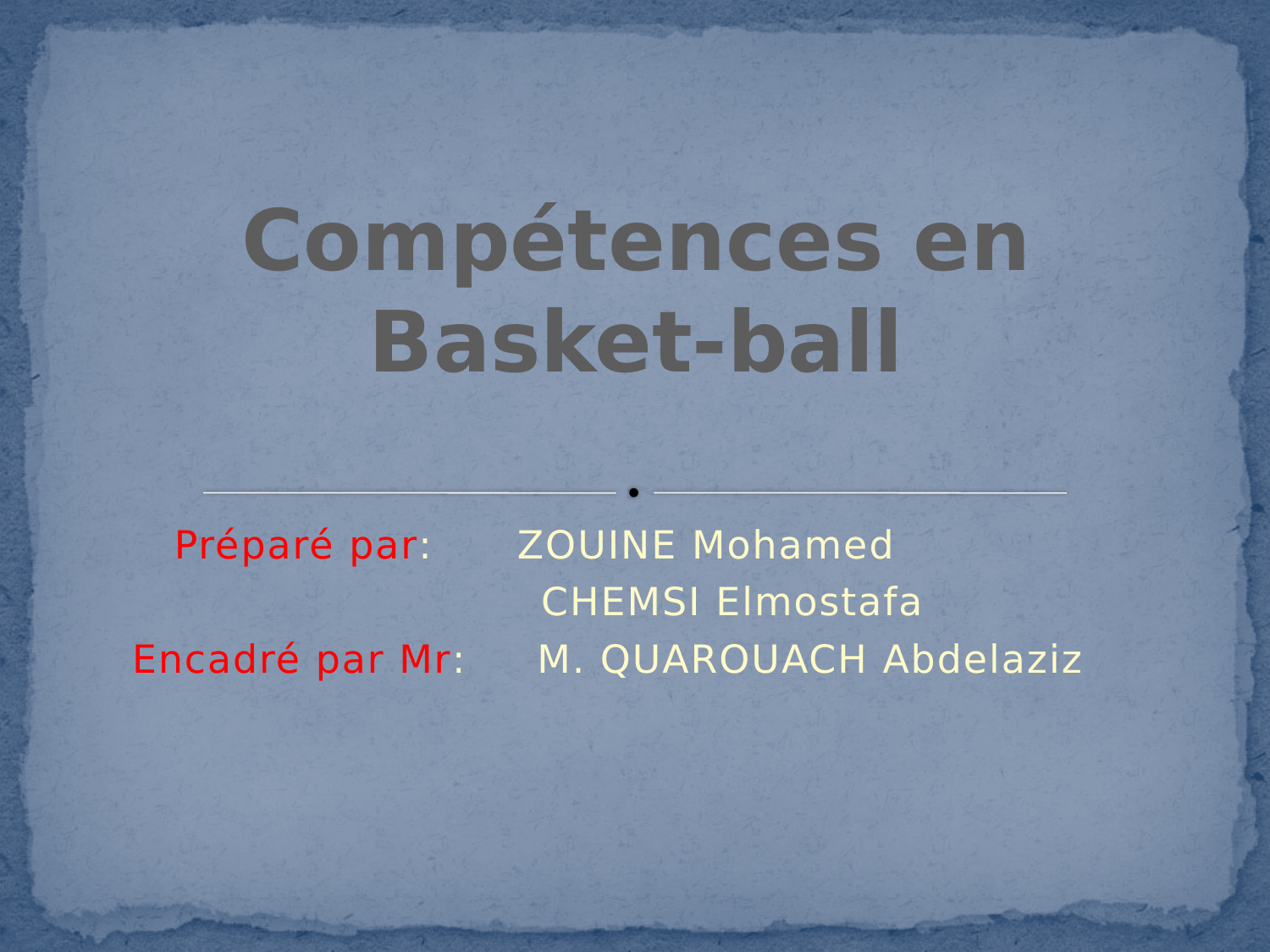

# Compétences en Basket-ball
       Préparé par:      ZOUINE Mohamed
			      CHEMSI Elmostafa
    Encadré par Mr:     M. QUAROUACH Abdelaziz